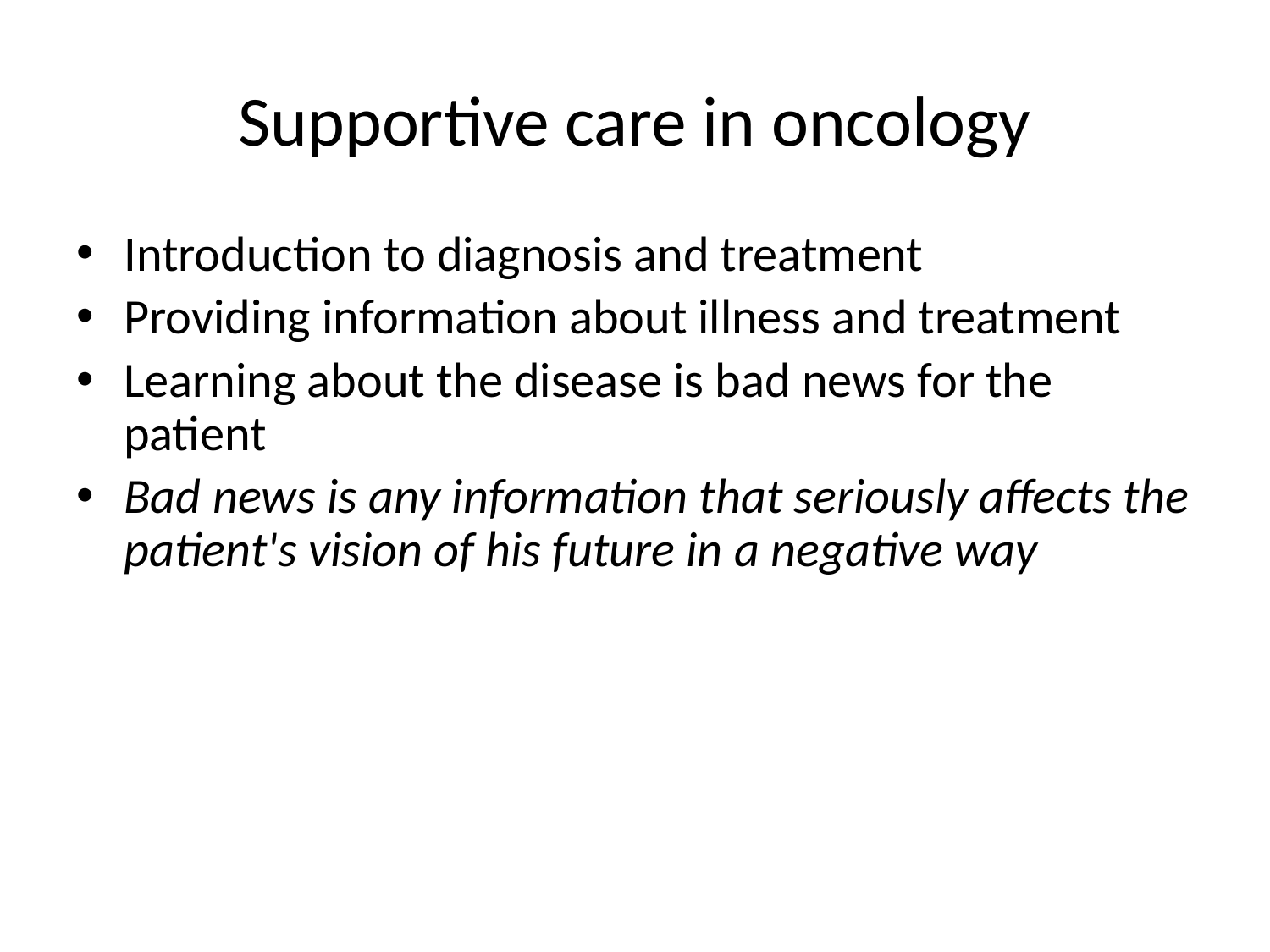

# Supportive care in oncology
Introduction to diagnosis and treatment
Providing information about illness and treatment
Learning about the disease is bad news for the patient
Bad news is any information that seriously affects the patient's vision of his future in a negative way